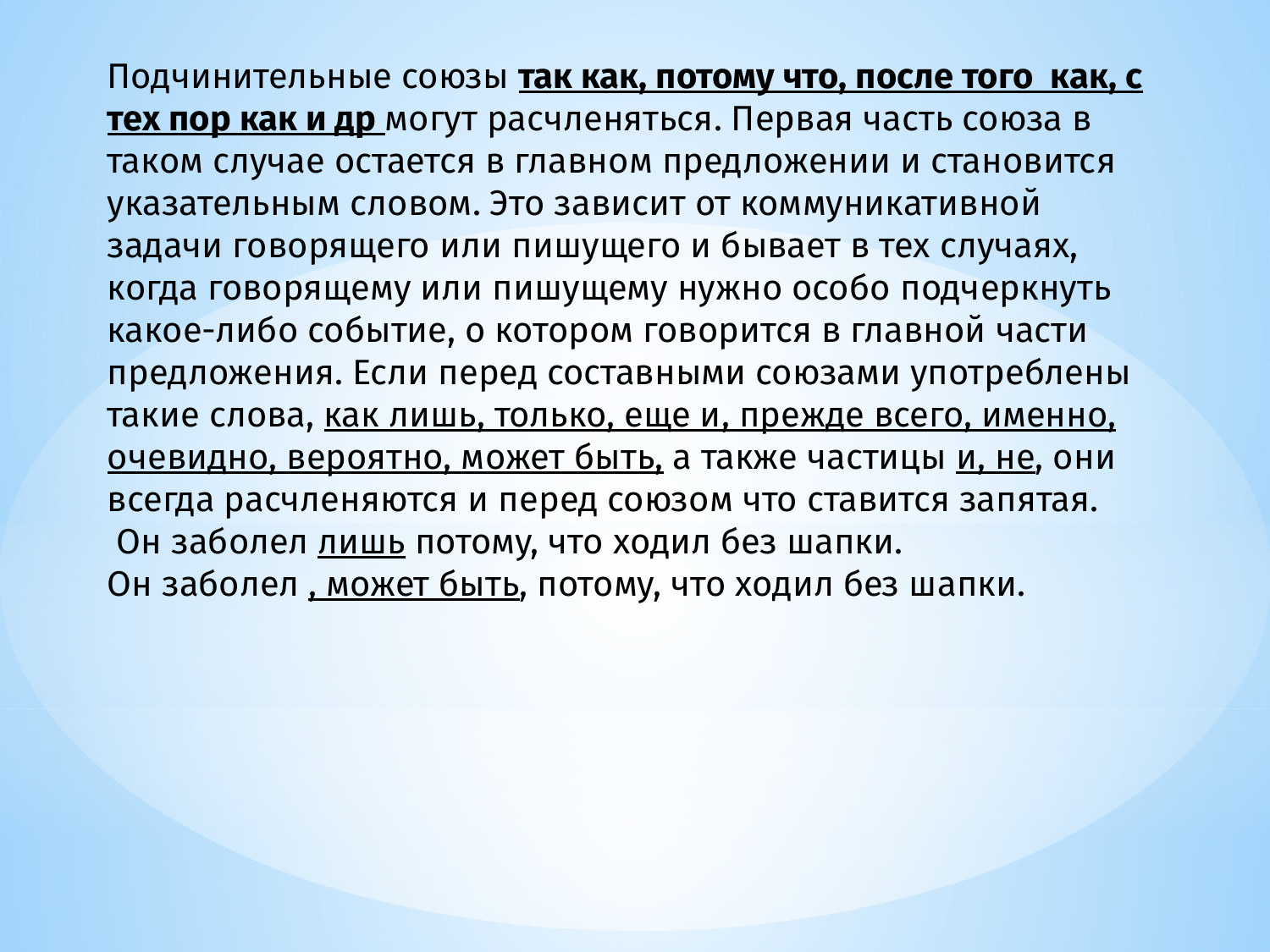

Подчинительные союзы так как, потому что, после того  как, с тех пор как и др могут расчленяться. Первая часть союза в таком случае остается в главном предложении и становится указательным словом. Это зависит от коммуникативной задачи говорящего или пишущего и бывает в тех случаях, когда говорящему или пишущему нужно особо подчеркнуть какое-либо событие, о котором говорится в главной части предложения. Если перед составными союзами употреблены такие слова, как лишь, только, еще и, прежде всего, именно, очевидно, вероятно, может быть, а также частицы и, не, они всегда расчленяются и перед союзом что ставится запятая.
 Он заболел лишь потому, что ходил без шапки.
Он заболел , может быть, потому, что ходил без шапки.